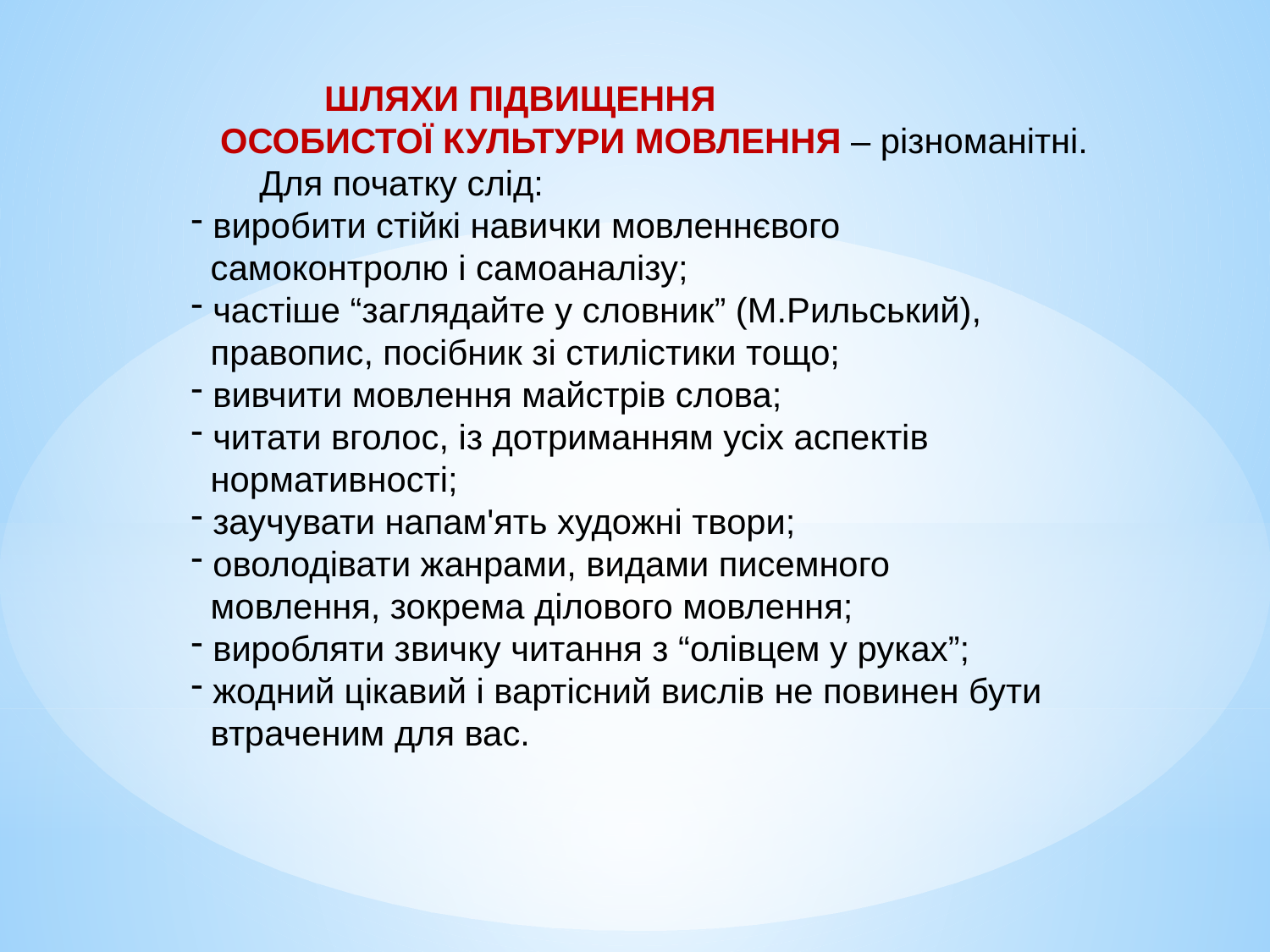

ШЛЯХИ ПІДВИЩЕННЯ
   ОСОБИСТОЇ КУЛЬТУРИ МОВЛЕННЯ – різноманітні.
       Для початку слід:
 виробити стійкі навички мовленнєвого
  самоконтролю і самоаналізу;
 частіше “заглядайте у словник” (М.Рильський),
  правопис, посібник зі стилістики тощо;
 вивчити мовлення майстрів слова;
 читати вголос, із дотриманням усіх аспектів
  нормативності;
 заучувати напам'ять художні твори;
 оволодівати жанрами, видами писемного
  мовлення, зокрема ділового мовлення;
 виробляти звичку читання з “олівцем у руках”;
 жодний цікавий і вартісний вислів не повинен бути
  втраченим для вас.